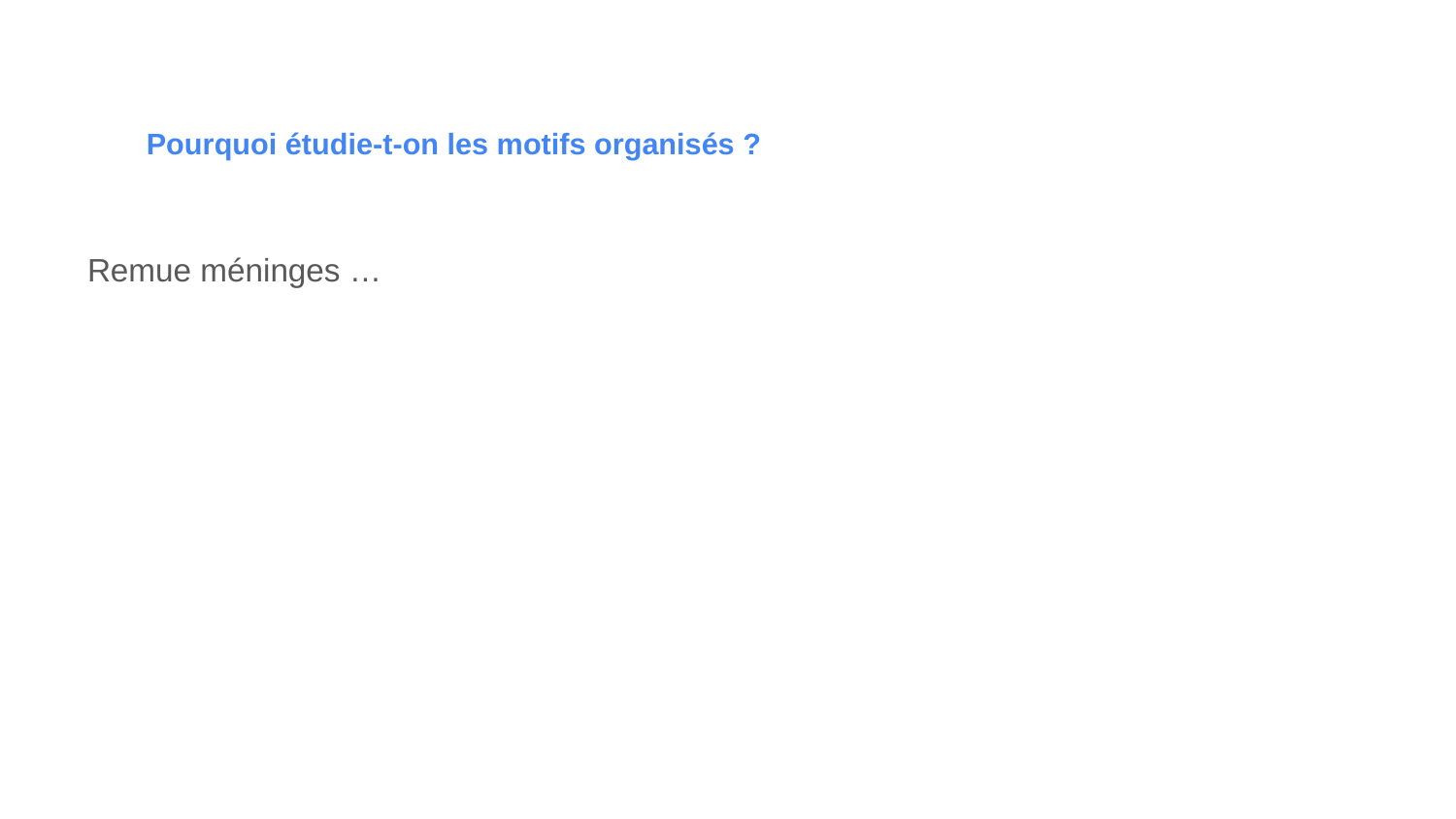

# Pourquoi étudie-t-on les motifs organisés ?

Remue méninges …